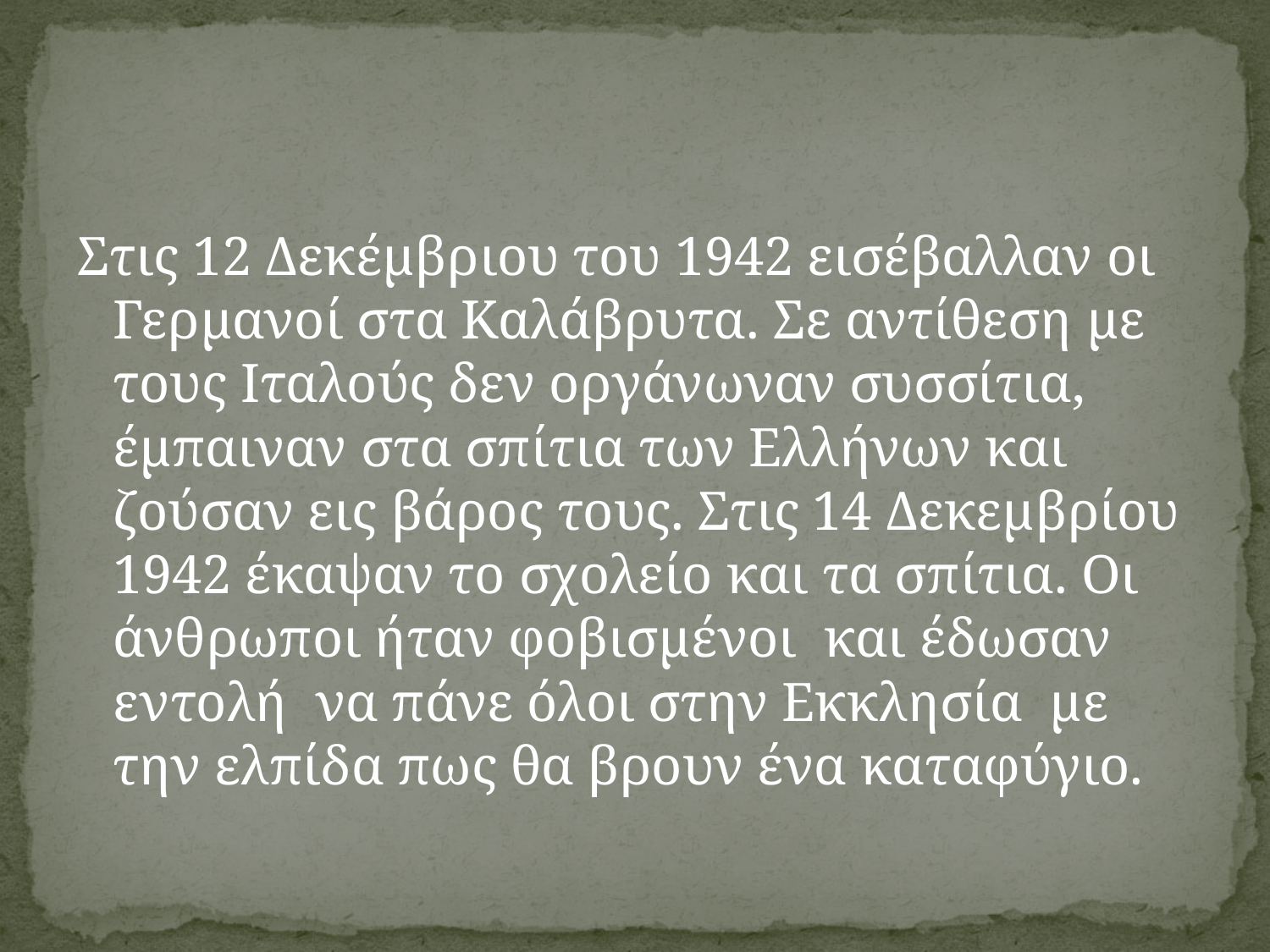

#
Στις 12 Δεκέμβριου του 1942 εισέβαλλαν οι Γερμανοί στα Καλάβρυτα. Σε αντίθεση με τους Ιταλούς δεν οργάνωναν συσσίτια, έμπαιναν στα σπίτια των Ελλήνων και ζούσαν εις βάρος τους. Στις 14 Δεκεμβρίου 1942 έκαψαν το σχολείο και τα σπίτια. Οι άνθρωποι ήταν φοβισμένοι  και έδωσαν εντολή  να πάνε όλοι στην Εκκλησία  με την ελπίδα πως θα βρουν ένα καταφύγιο.